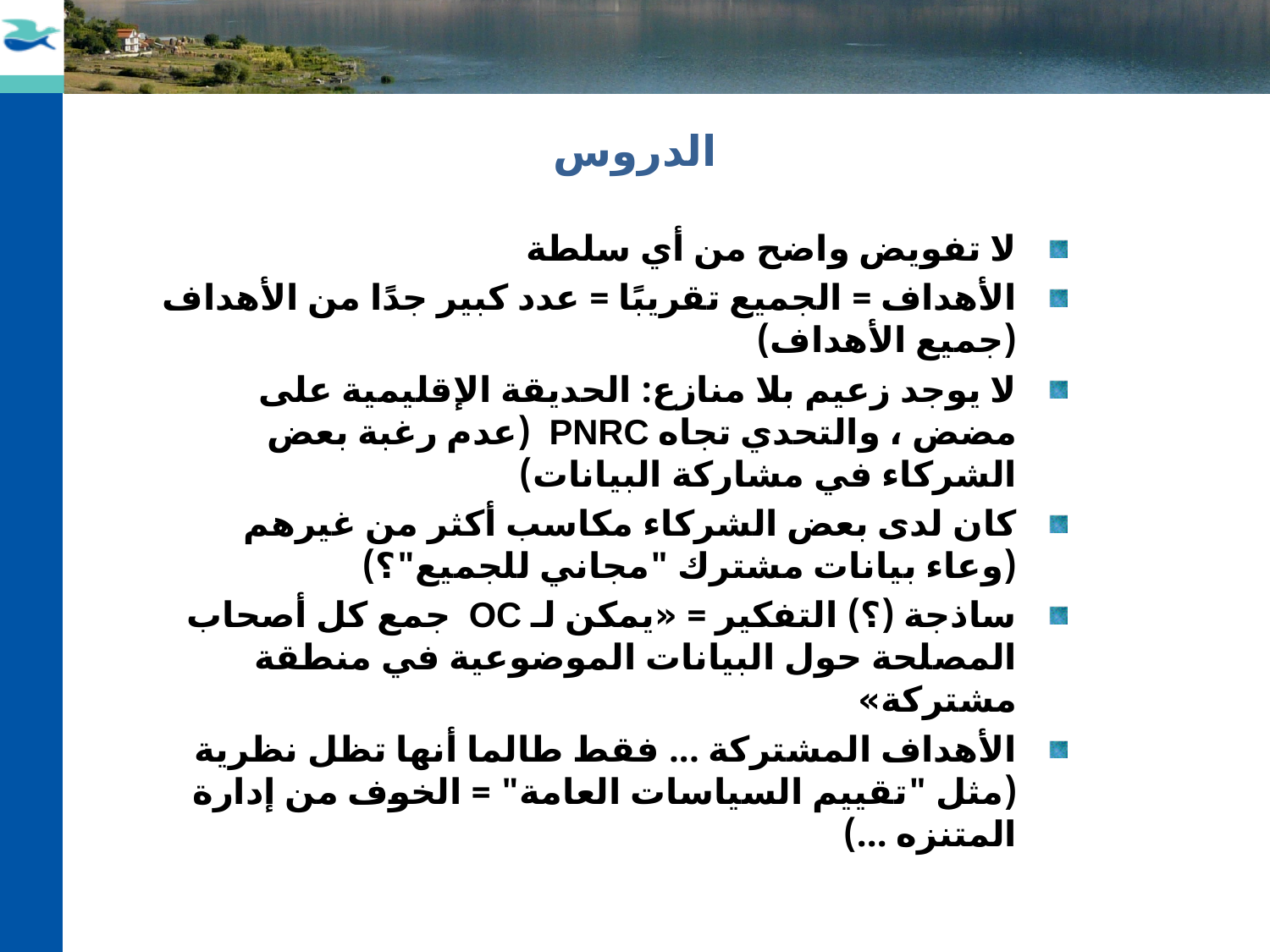

الدروس

لا تفويض واضح من أي سلطة
الأهداف = الجميع تقريبًا = عدد كبير جدًا من الأهداف (جميع الأهداف)
لا يوجد زعيم بلا منازع: الحديقة الإقليمية على مضض ، والتحدي تجاه PNRC  (عدم رغبة بعض الشركاء في مشاركة البيانات)
كان لدى بعض الشركاء مكاسب أكثر من غيرهم (وعاء بيانات مشترك "مجاني للجميع"؟)
ساذجة (؟) التفكير = «يمكن لـ OC  جمع كل أصحاب المصلحة حول البيانات الموضوعية في منطقة مشتركة»
الأهداف المشتركة ... فقط طالما أنها تظل نظرية (مثل "تقييم السياسات العامة" = الخوف من إدارة المتنزه ...)